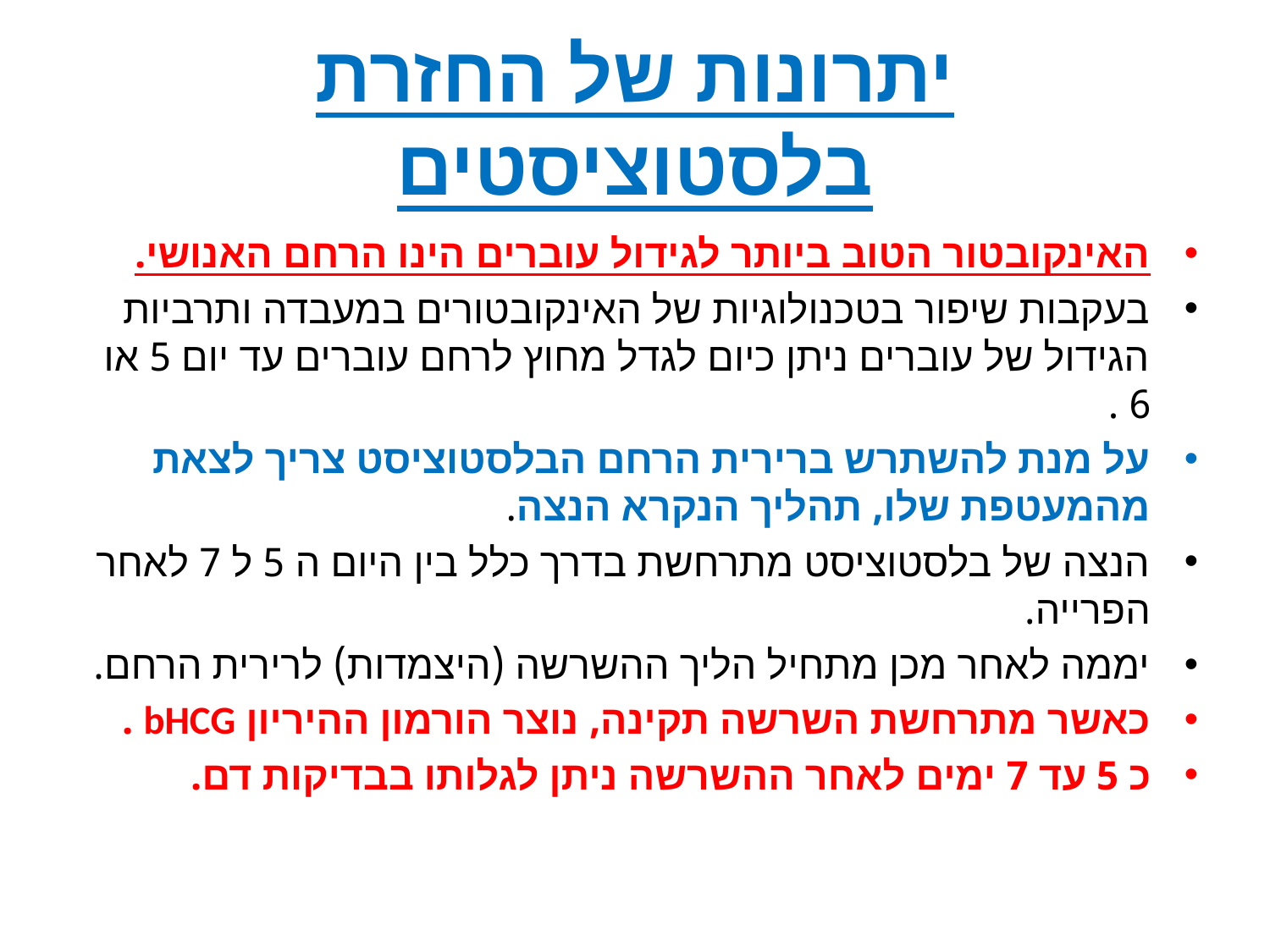

# יתרונות של החזרת בלסטוציסטים
האינקובטור הטוב ביותר לגידול עוברים הינו הרחם האנושי.
בעקבות שיפור בטכנולוגיות של האינקובטורים במעבדה ותרביות הגידול של עוברים ניתן כיום לגדל מחוץ לרחם עוברים עד יום 5 או 6 .
על מנת להשתרש ברירית הרחם הבלסטוציסט צריך לצאת מהמעטפת שלו, תהליך הנקרא הנצה.
הנצה של בלסטוציסט מתרחשת בדרך כלל בין היום ה 5 ל 7 לאחר הפרייה.
יממה לאחר מכן מתחיל הליך ההשרשה (היצמדות) לרירית הרחם.
כאשר מתרחשת השרשה תקינה, נוצר הורמון ההיריון bHCG .
כ 5 עד 7 ימים לאחר ההשרשה ניתן לגלותו בבדיקות דם.